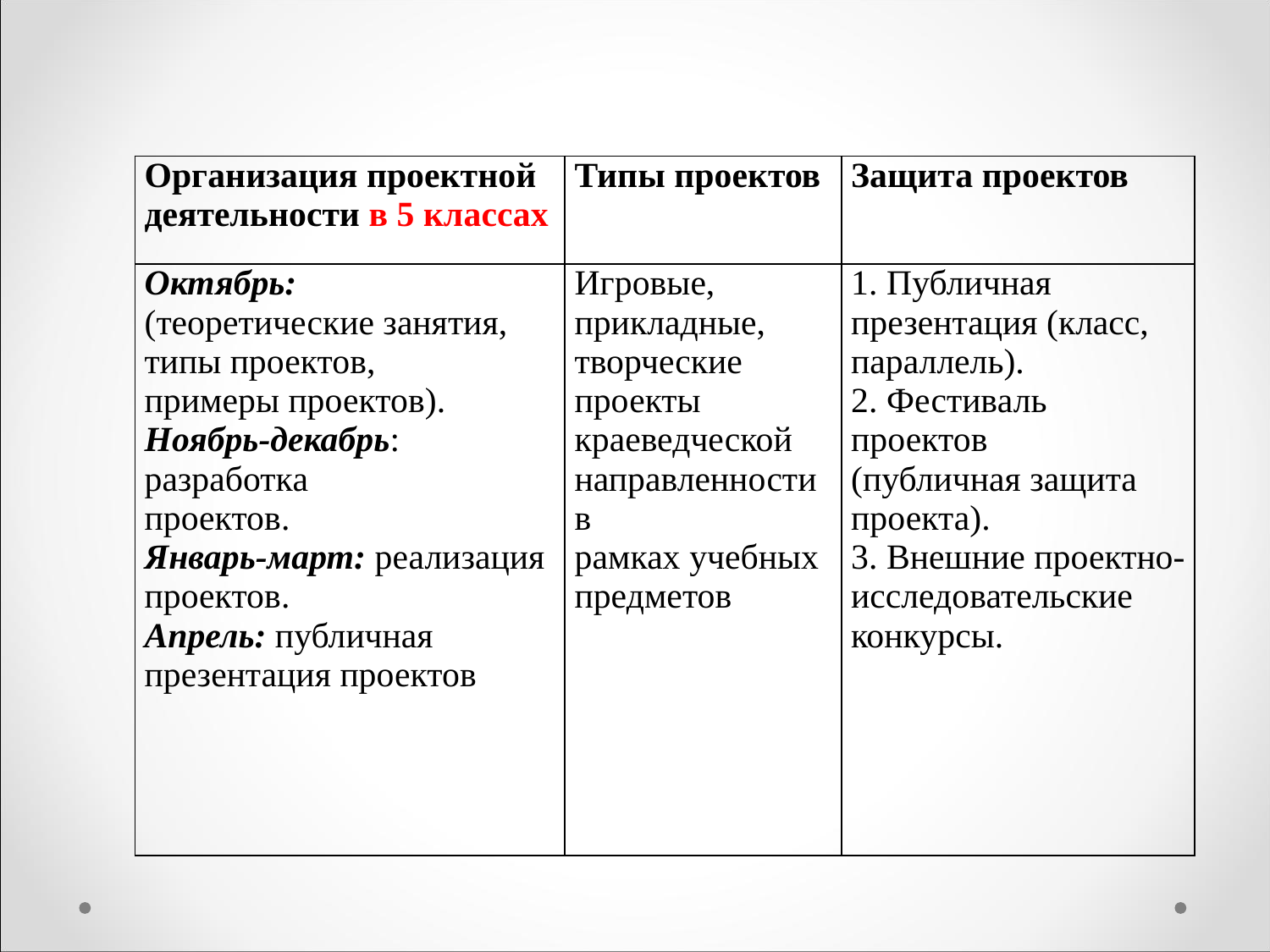

| Организация проектной деятельности в 5 классах | Типы проектов | Защита проектов |
| --- | --- | --- |
| Октябрь: (теоретические занятия, типы проектов, примеры проектов). Ноябрь-декабрь: разработка проектов. Январь-март: реализация проектов. Апрель: публичная презентация проектов | Игровые, прикладные, творческие проекты краеведческой направленности в рамках учебных предметов | 1. Публичная презентация (класс, параллель). 2. Фестиваль проектов (публичная защита проекта). 3. Внешние проектно- исследовательские конкурсы. |